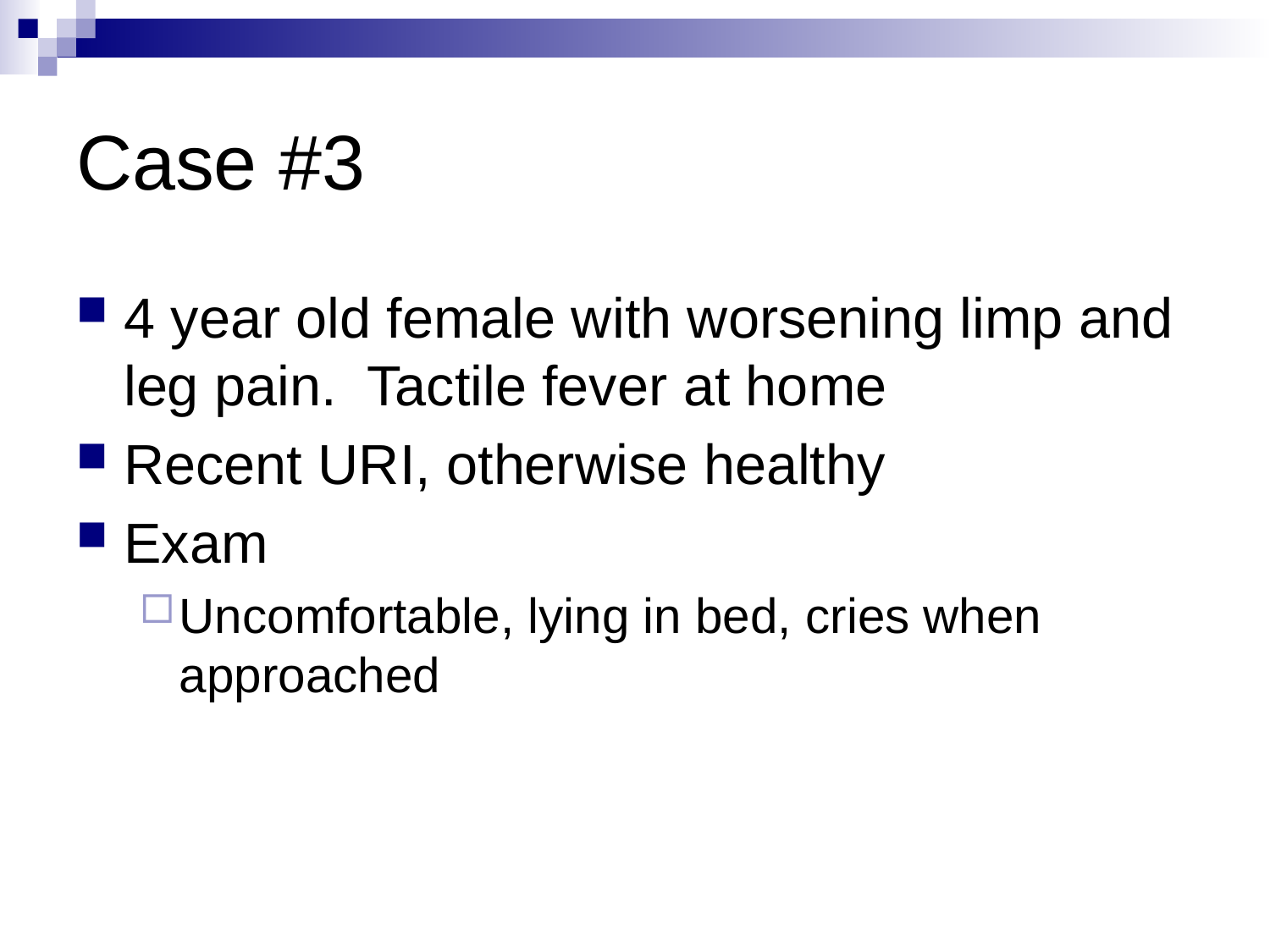

# Case #3
4 year old female with worsening limp and leg pain.  Tactile fever at home
Recent URI, otherwise healthy
Exam
Uncomfortable, lying in bed, cries when approached